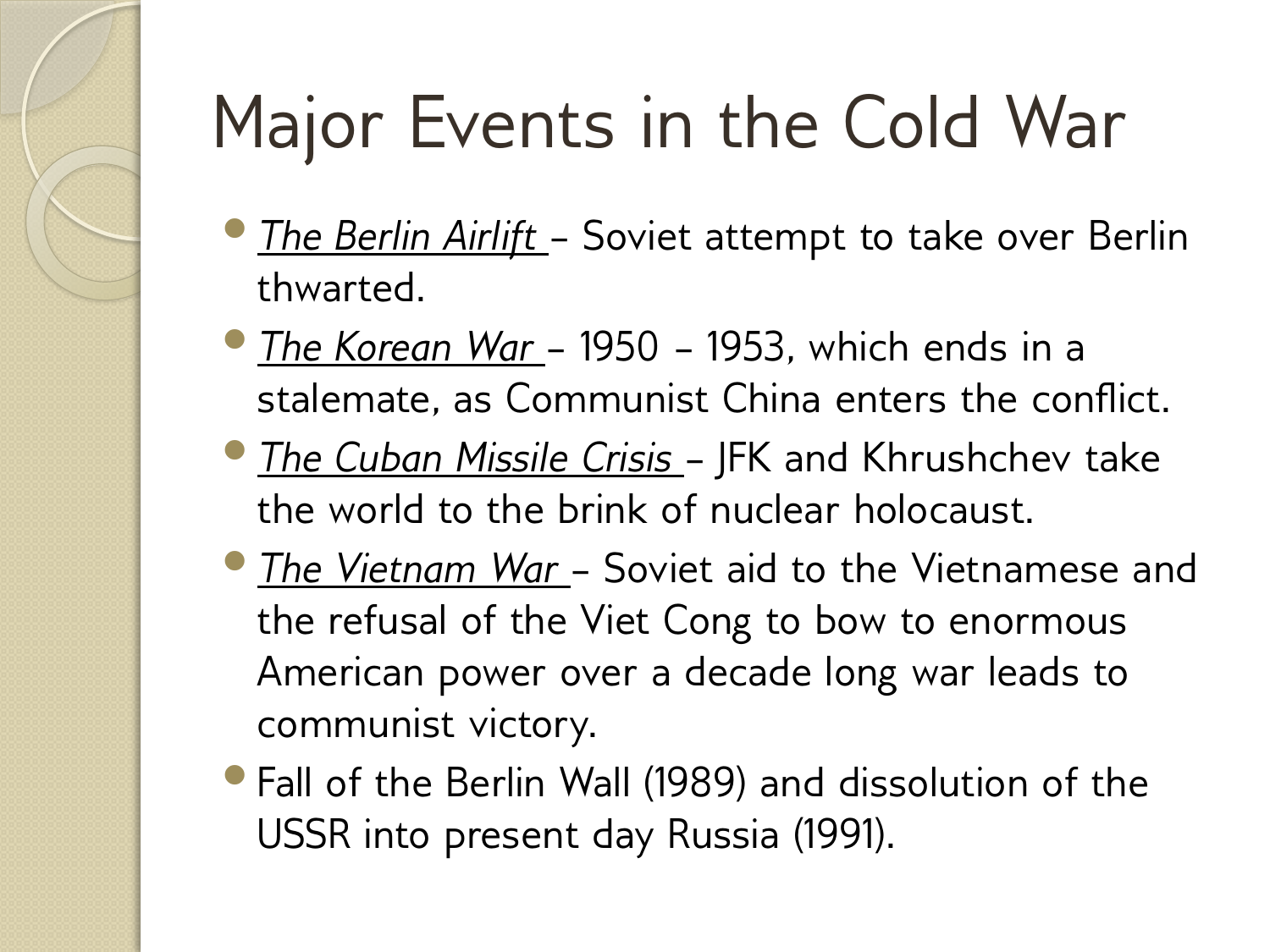

# Major Events in the Cold War
The Berlin Airlift – Soviet attempt to take over Berlin thwarted.
The Korean War – 1950 – 1953, which ends in a stalemate, as Communist China enters the conflict.
The Cuban Missile Crisis – JFK and Khrushchev take the world to the brink of nuclear holocaust.
The Vietnam War – Soviet aid to the Vietnamese and the refusal of the Viet Cong to bow to enormous American power over a decade long war leads to communist victory.
Fall of the Berlin Wall (1989) and dissolution of the USSR into present day Russia (1991).